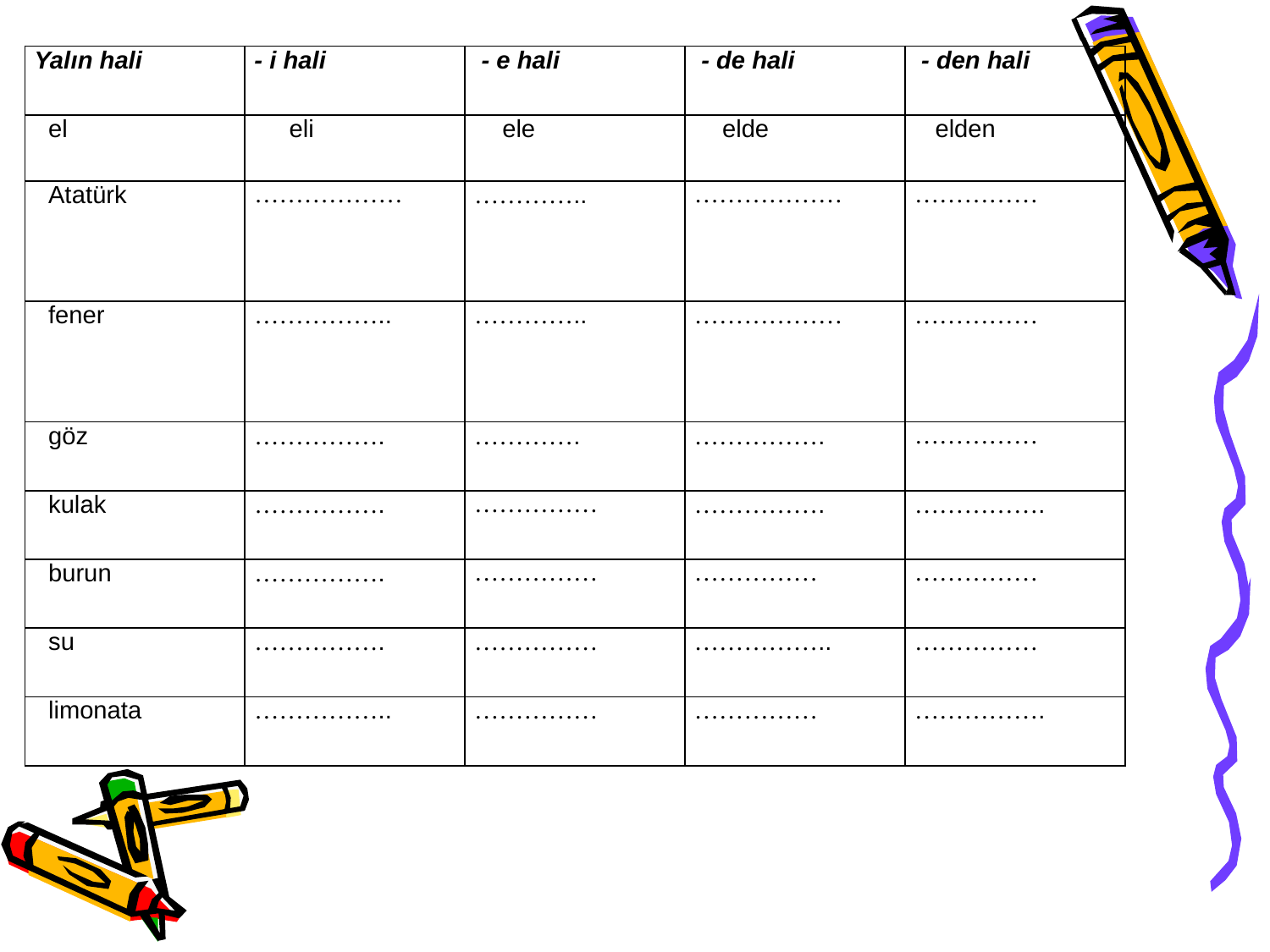

| Yalın hali | - i hali | - e hali | - de hali | - den hali |
| --- | --- | --- | --- | --- |
| el | eli | ele | elde | elden |
| Atatürk | ……………… | ………….. | ……………… | …………… |
| fener | …………….. | ………….. | ……………… | …………… |
| göz | ……………. | …………. | ……………. | …………… |
| kulak | ……………. | …………… | ……………. | ……………. |
| burun | ……………. | …………… | …………… | …………… |
| su | ……………. | …………… | …………….. | …………… |
| limonata | …………….. | …………… | …………… | ……………. |